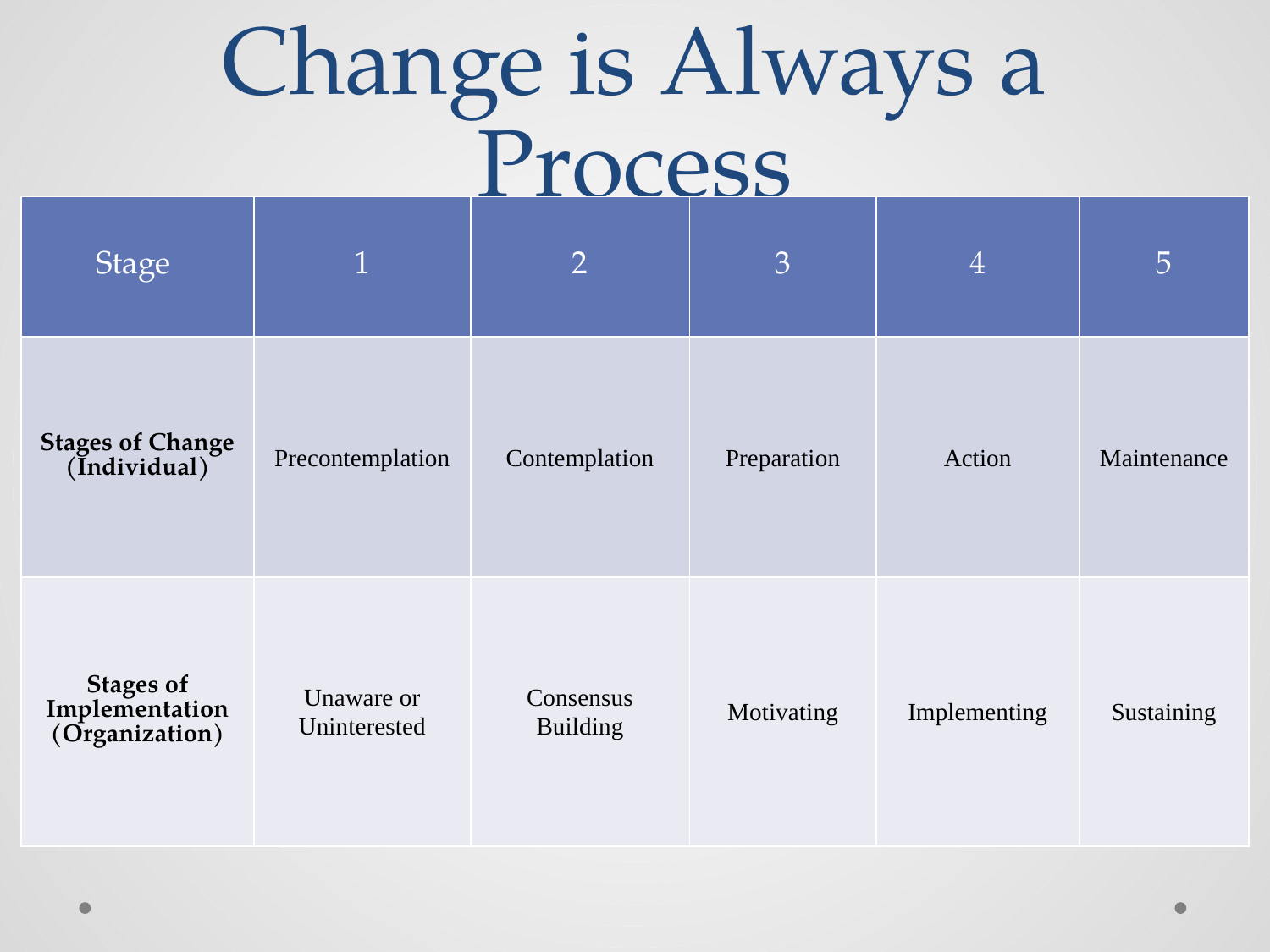

# Change is Always a Process
| Stage | 1 | 2 | 3 | 4 | 5 |
| --- | --- | --- | --- | --- | --- |
| Stages of Change (Individual) | Precontemplation | Contemplation | Preparation | Action | Maintenance |
| Stages of Implementation (Organization) | Unaware or Uninterested | Consensus Building | Motivating | Implementing | Sustaining |